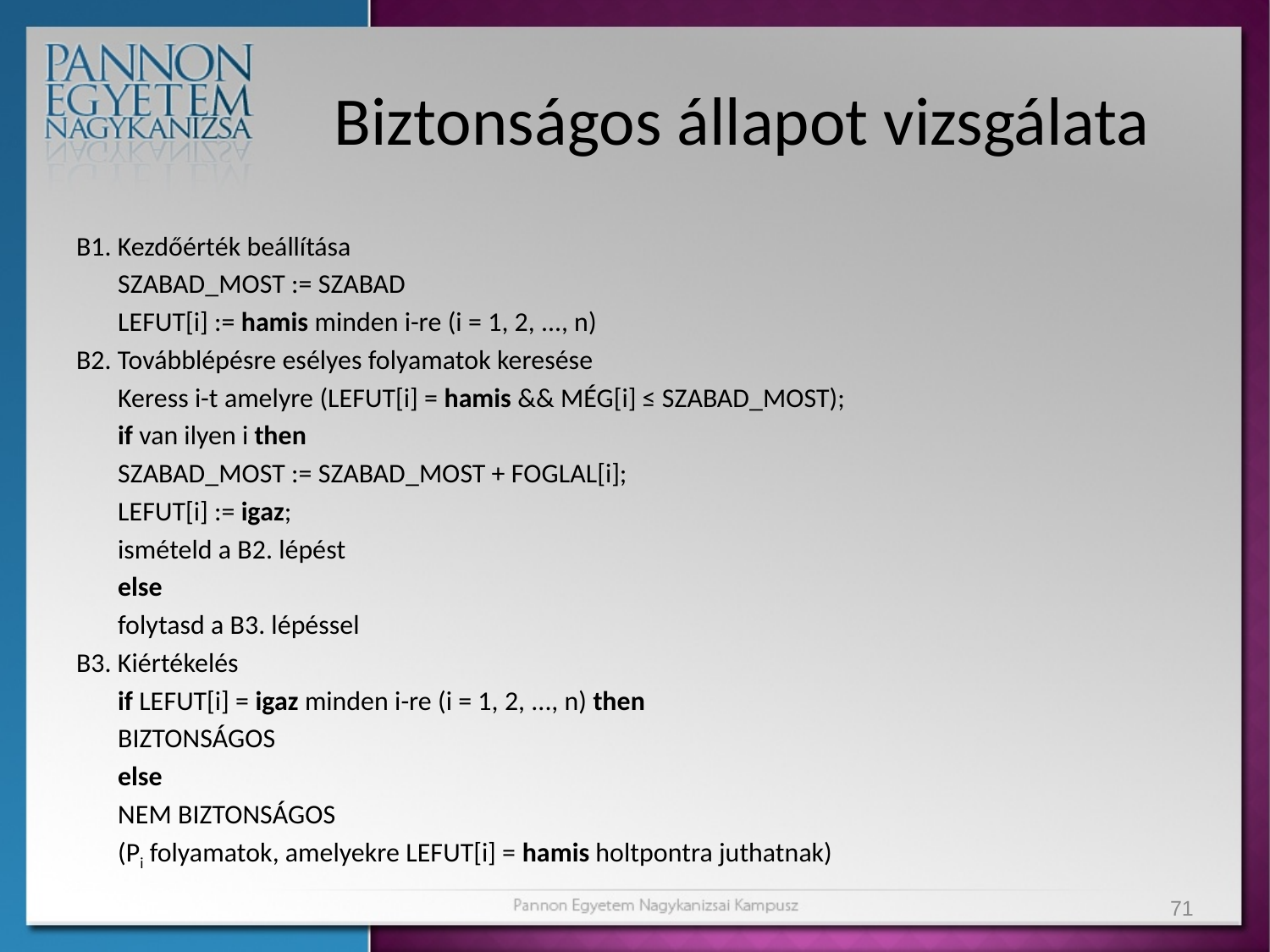

# Biztonságos állapot vizsgálata
B1. Kezdőérték beállítása
	SZABAD_MOST := SZABAD
	LEFUT[i] := hamis minden i-re (i = 1, 2, ..., n)
B2. Továbblépésre esélyes folyamatok keresése
	Keress i-t amelyre (LEFUT[i] = hamis && MÉG[i] ≤ SZABAD_MOST);
	if van ilyen i then
		SZABAD_MOST := SZABAD_MOST + FOGLAL[i];
		LEFUT[i] := igaz;
		ismételd a B2. lépést
	else
		folytasd a B3. lépéssel
B3. Kiértékelés
	if LEFUT[i] = igaz minden i-re (i = 1, 2, ..., n) then
		BIZTONSÁGOS
	else
		NEM BIZTONSÁGOS
		(Pi folyamatok, amelyekre LEFUT[i] = hamis holtpontra juthatnak)
71